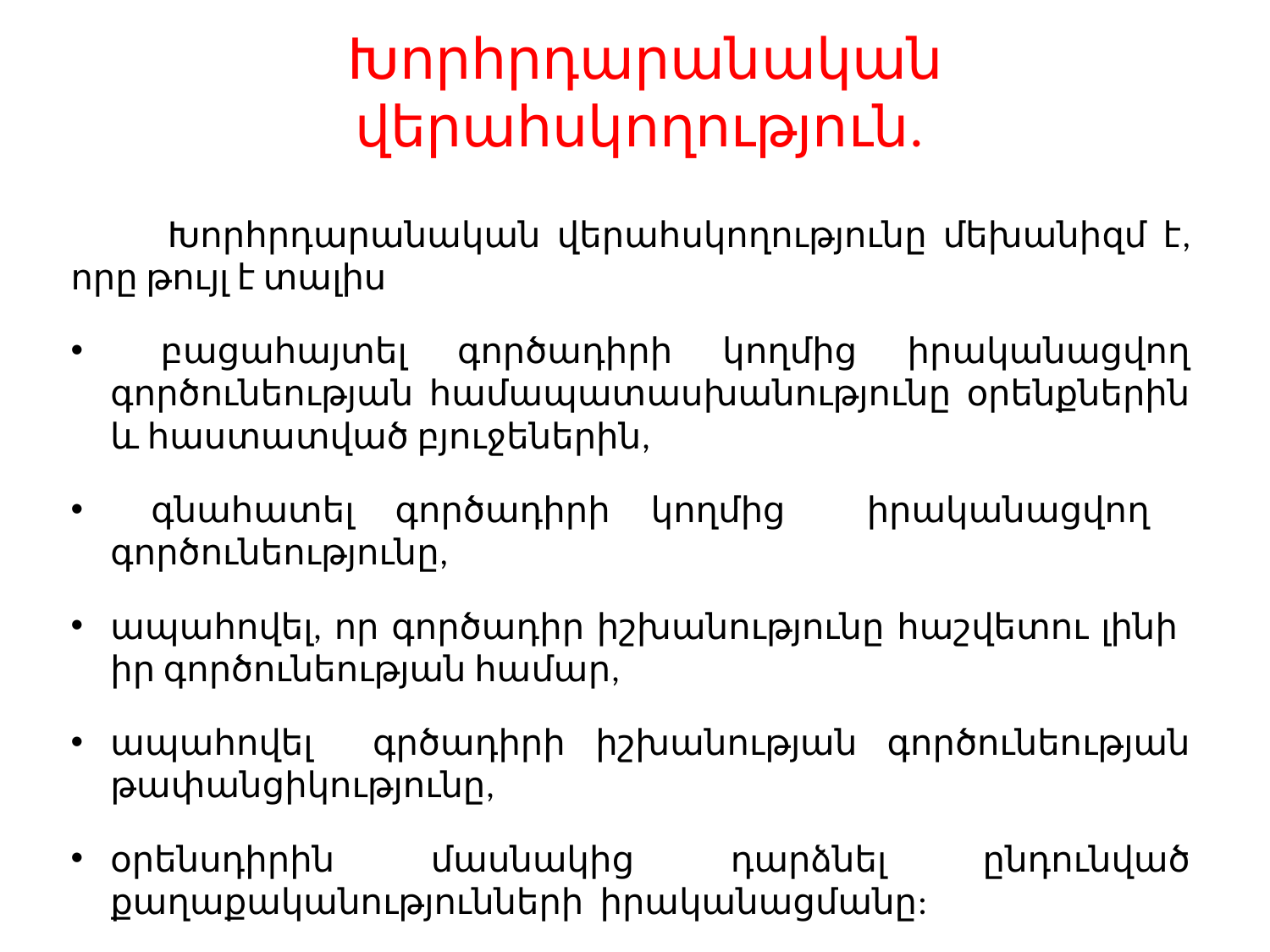

Խորհրդարանական
վերահսկողություն.

      Խորհրդարանական վերահսկողությունը մեխանիզմ է, որը թույլ է տալիս
 բացահայտել գործադիրի կողմից իրականացվող գործունեության համապատասխանությունը օրենքներին և հաստատված բյուջեներին,
 գնահատել գործադիրի կողմից  իրականացվող  գործունեությունը,
ապահովել, որ գործադիր իշխանությունը հաշվետու լինի  իր գործունեության համար,
ապահովել  գրծադիրի իշխանության գործունեության թափանցիկությունը,
օրենսդիրին մասնակից դարձնել ընդունված քաղաքականությունների  իրականացմանը:
Յուրգեն Շաց